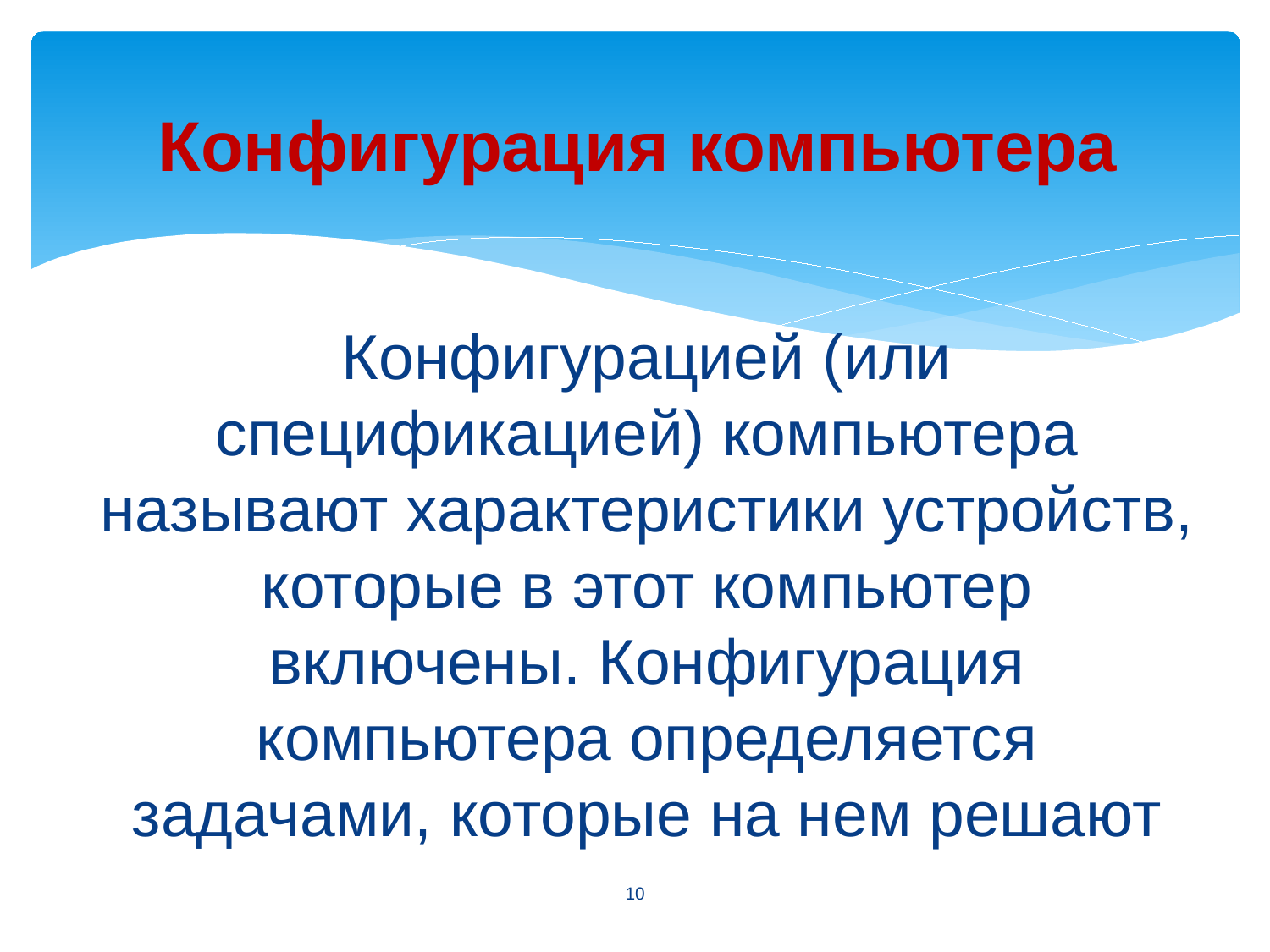

# Конфигурация компьютера
Конфигурацией (или спецификацией) компьютера называют характеристики устройств, которые в этот компьютер включены. Конфигурация компьютера определяется задачами, которые на нем решают
10